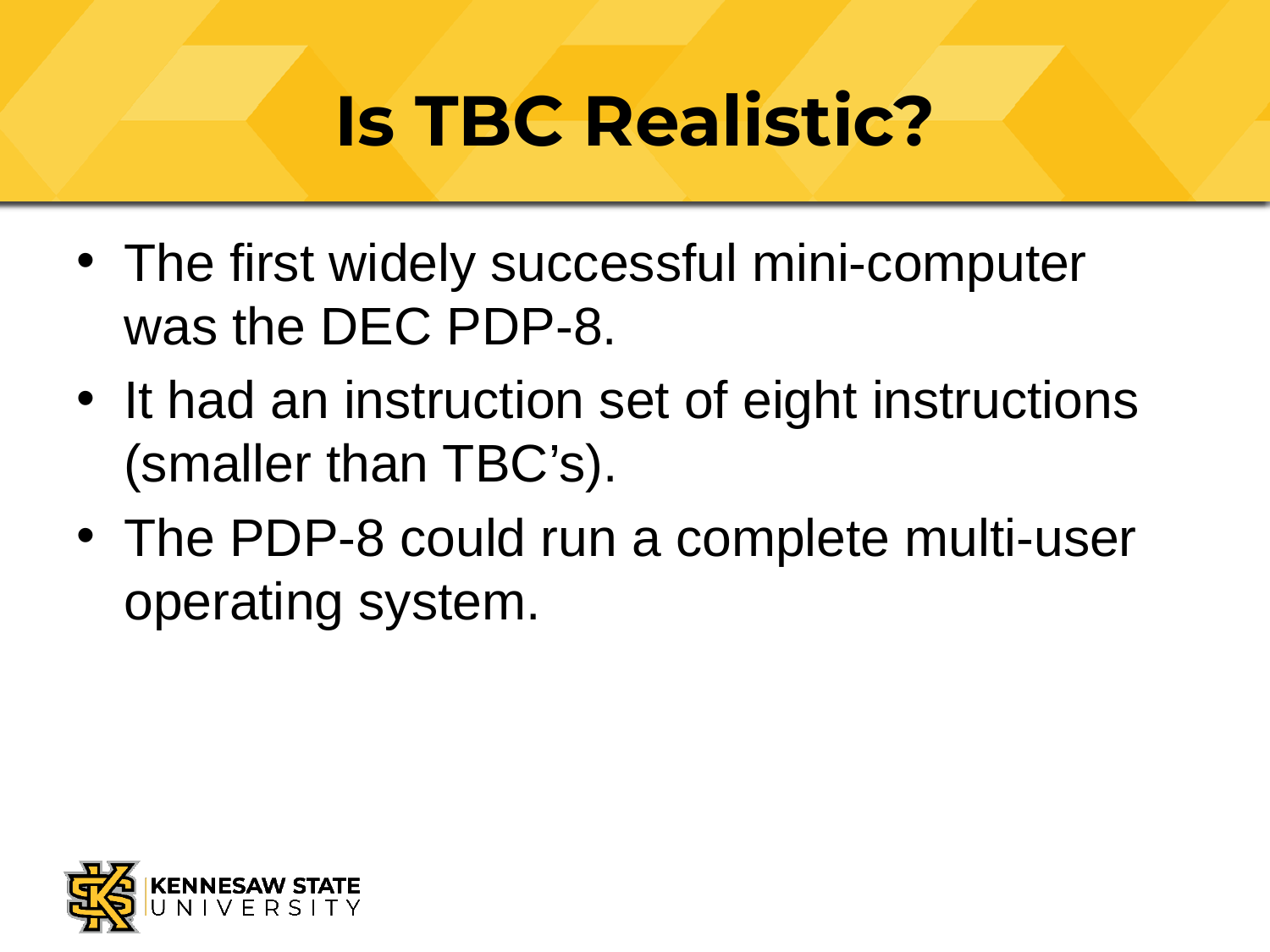

# Is TBC Realistic?
The first widely successful mini-computer was the DEC PDP-8.
It had an instruction set of eight instructions (smaller than TBC’s).
The PDP-8 could run a complete multi-user operating system.